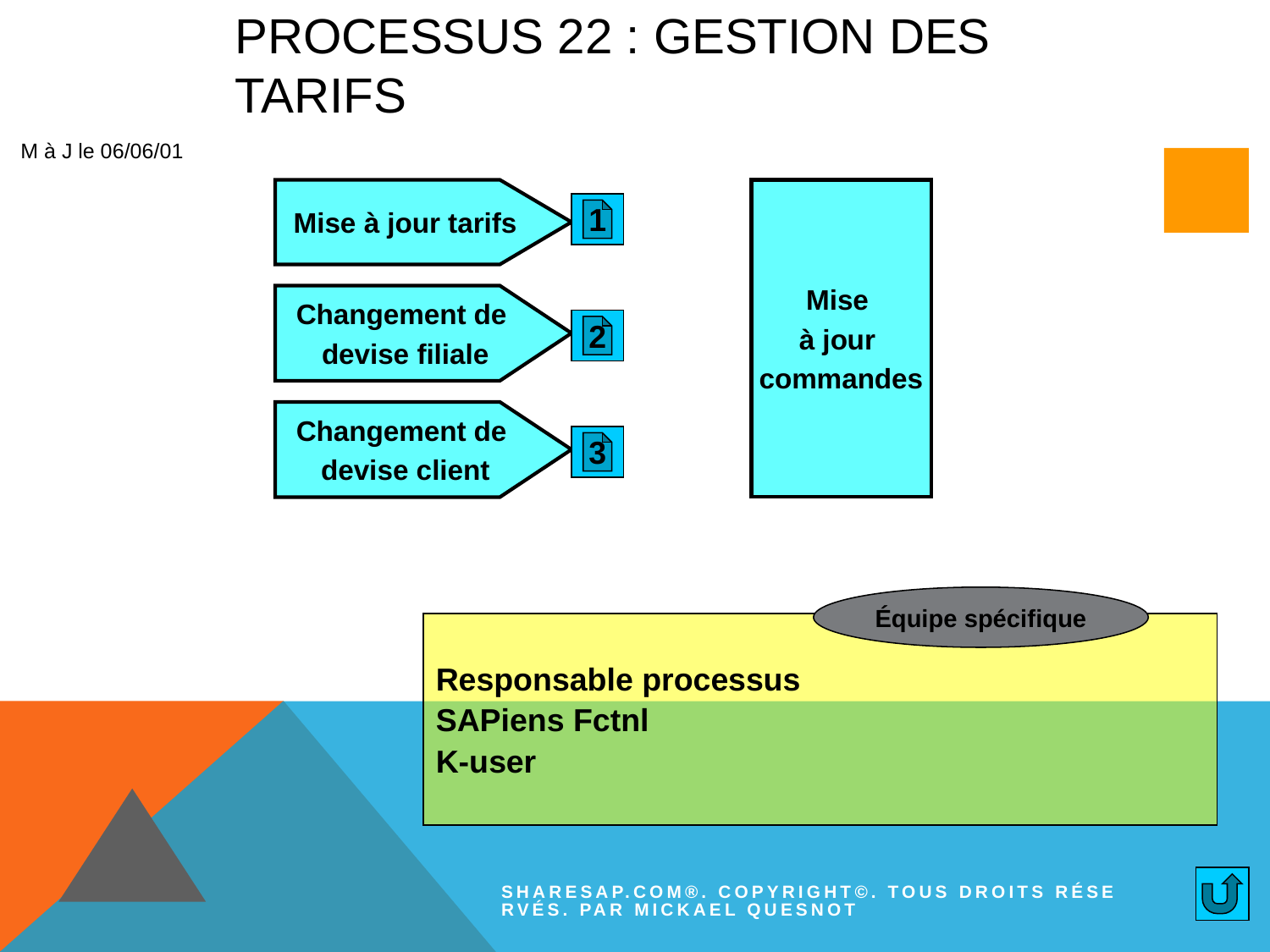

# Processus 22 : Gestion des tarifs

M à J le 06/06/01

Mise à jour tarifs
Mise
à jour
commandes
1
Changement de
devise filiale
2
Changement de
devise client
3
Équipe spécifique
Responsable processus
SAPiens Fctnl
K-user

Sharesap.com®. Copyright©. Tous droits réservés. Par Mickael QUESNOT